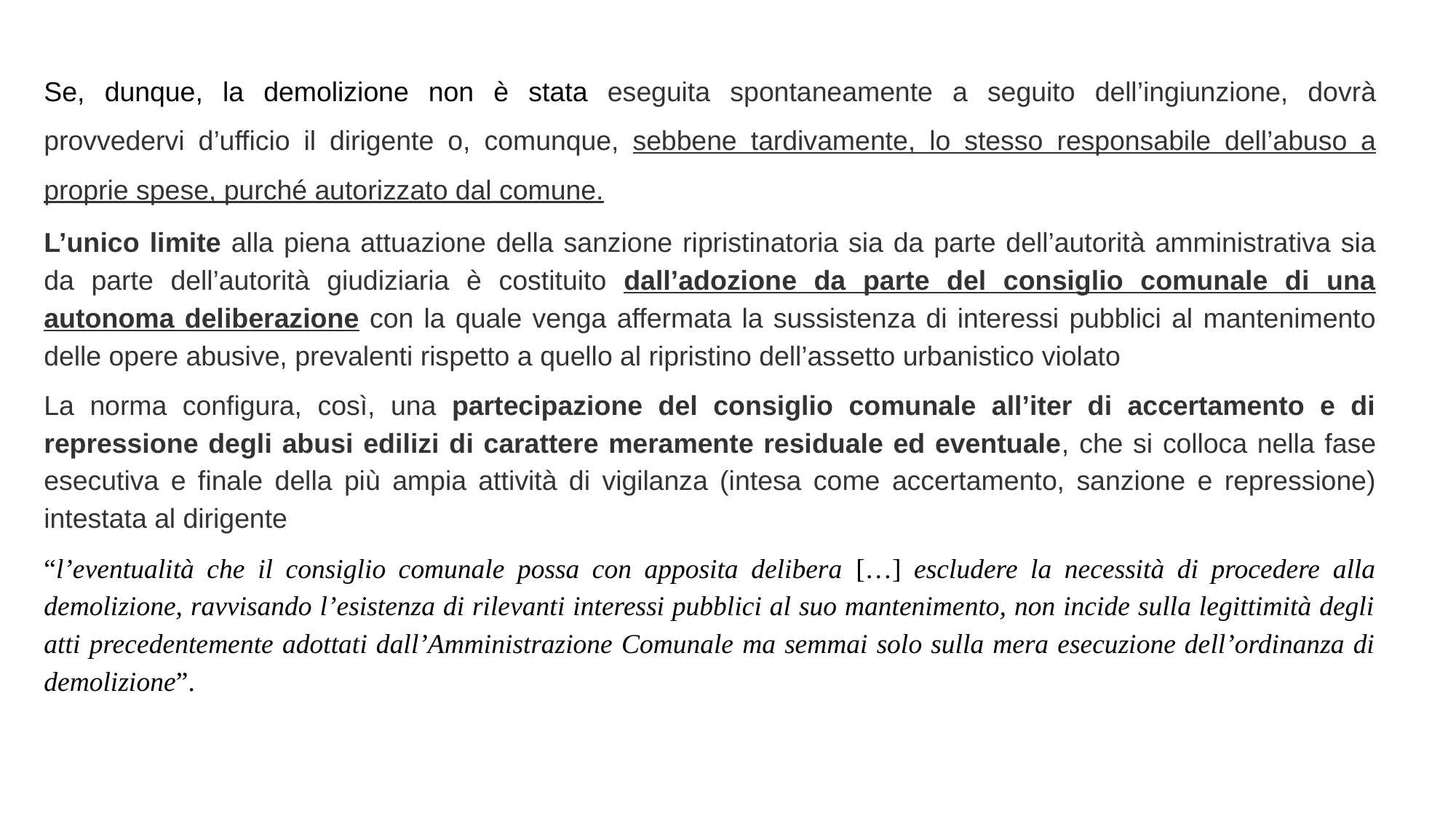

Se, dunque, la demolizione non è stata eseguita spontaneamente a seguito dell’ingiunzione, dovrà provvedervi d’ufficio il dirigente o, comunque, sebbene tardivamente, lo stesso responsabile dell’abuso a proprie spese, purché autorizzato dal comune.
L’unico limite alla piena attuazione della sanzione ripristinatoria sia da parte dell’autorità amministrativa sia da parte dell’autorità giudiziaria è costituito dall’adozione da parte del consiglio comunale di una autonoma deliberazione con la quale venga affermata la sussistenza di interessi pubblici al mantenimento delle opere abusive, prevalenti rispetto a quello al ripristino dell’assetto urbanistico violato
La norma configura, così, una partecipazione del consiglio comunale all’iter di accertamento e di repressione degli abusi edilizi di carattere meramente residuale ed eventuale, che si colloca nella fase esecutiva e finale della più ampia attività di vigilanza (intesa come accertamento, sanzione e repressione) intestata al dirigente
“l’eventualità che il consiglio comunale possa con apposita delibera […] escludere la necessità di procedere alla demolizione, ravvisando l’esistenza di rilevanti interessi pubblici al suo mantenimento, non incide sulla legittimità degli atti precedentemente adottati dall’Amministrazione Comunale ma semmai solo sulla mera esecuzione dell’ordinanza di demolizione”.